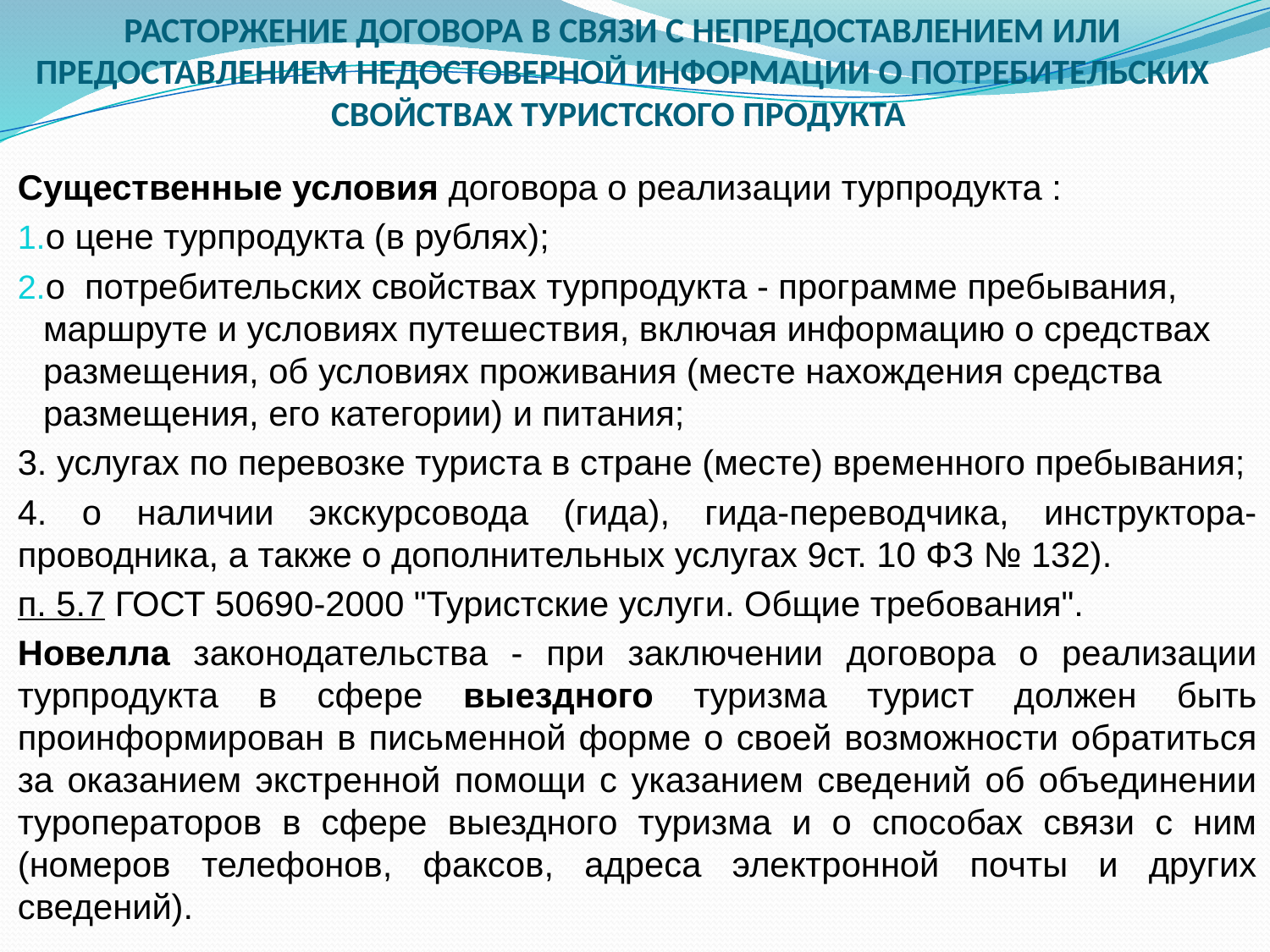

РАСТОРЖЕНИЕ ДОГОВОРА В СВЯЗИ С НЕПРЕДОСТАВЛЕНИЕМ ИЛИ ПРЕДОСТАВЛЕНИЕМ НЕДОСТОВЕРНОЙ ИНФОРМАЦИИ О ПОТРЕБИТЕЛЬСКИХ СВОЙСТВАХ ТУРИСТСКОГО ПРОДУКТА
Существенные условия договора о реализации турпродукта :
о цене турпродукта (в рублях);
о  потребительских свойствах турпродукта - программе пребывания, маршруте и условиях путешествия, включая информацию о средствах размещения, об условиях проживания (месте нахождения средства размещения, его категории) и питания;
3. услугах по перевозке туриста в стране (месте) временного пребывания;
4. о наличии экскурсовода (гида), гида-переводчика, инструктора-проводника, а также о дополнительных услугах 9ст. 10 ФЗ № 132).
п. 5.7 ГОСТ 50690-2000 "Туристские услуги. Общие требования".
Новелла законодательства - при заключении договора о реализации турпродукта в сфере выездного туризма турист должен быть проинформирован в письменной форме о своей возможности обратиться за оказанием экстренной помощи с указанием сведений об объединении туроператоров в сфере выездного туризма и о способах связи с ним (номеров телефонов, факсов, адреса электронной почты и других сведений).